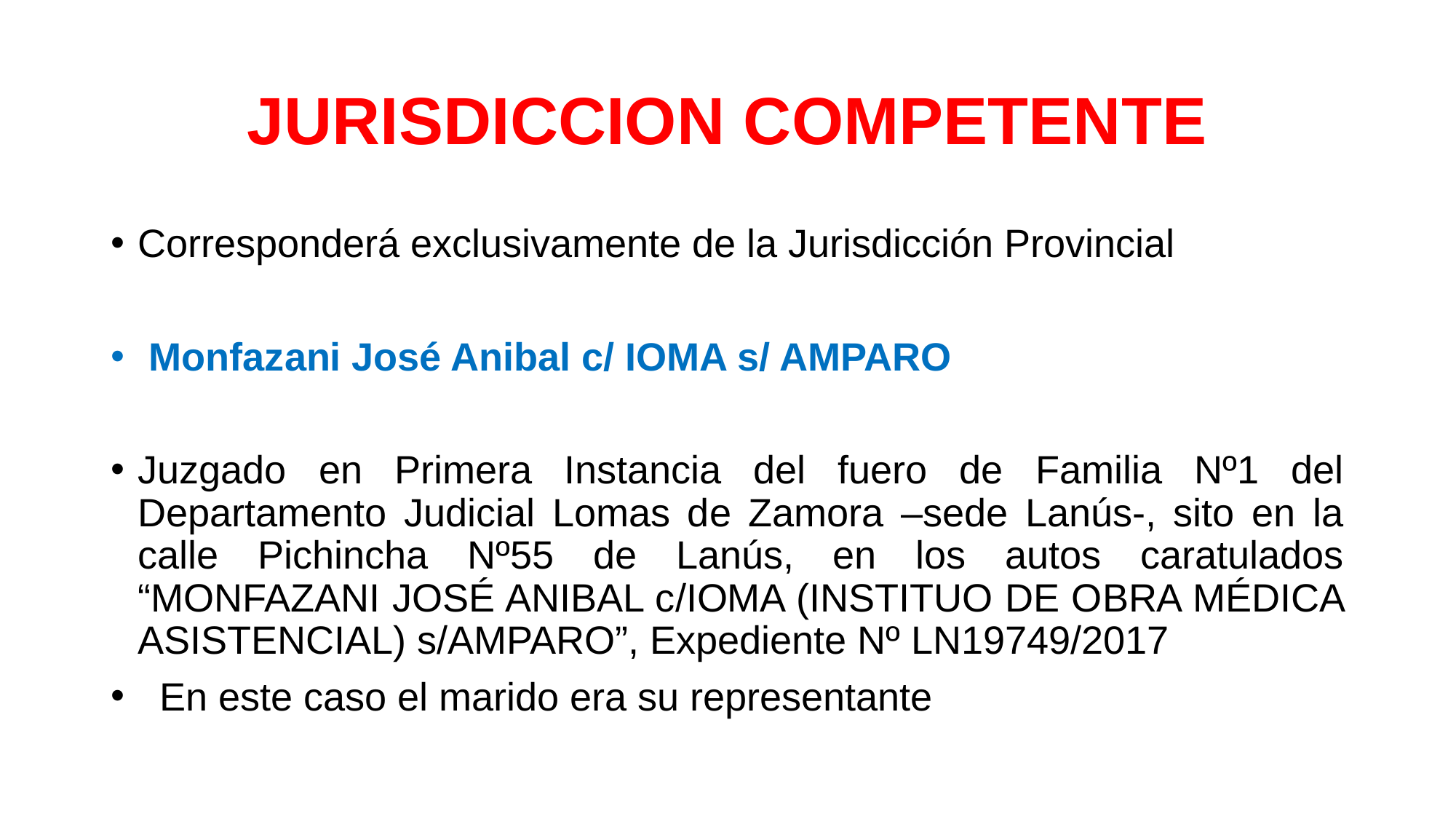

# JURISDICCION COMPETENTE
Corresponderá exclusivamente de la Jurisdicción Provincial

 Monfazani José Anibal c/ IOMA s/ AMPARO

Juzgado en Primera Instancia del fuero de Familia Nº1 del Departamento Judicial Lomas de Zamora –sede Lanús-, sito en la calle Pichincha Nº55 de Lanús, en los autos caratulados “MONFAZANI JOSÉ ANIBAL c/IOMA (INSTITUO DE OBRA MÉDICA ASISTENCIAL) s/AMPARO”, Expediente Nº LN19749/2017
  En este caso el marido era su representante